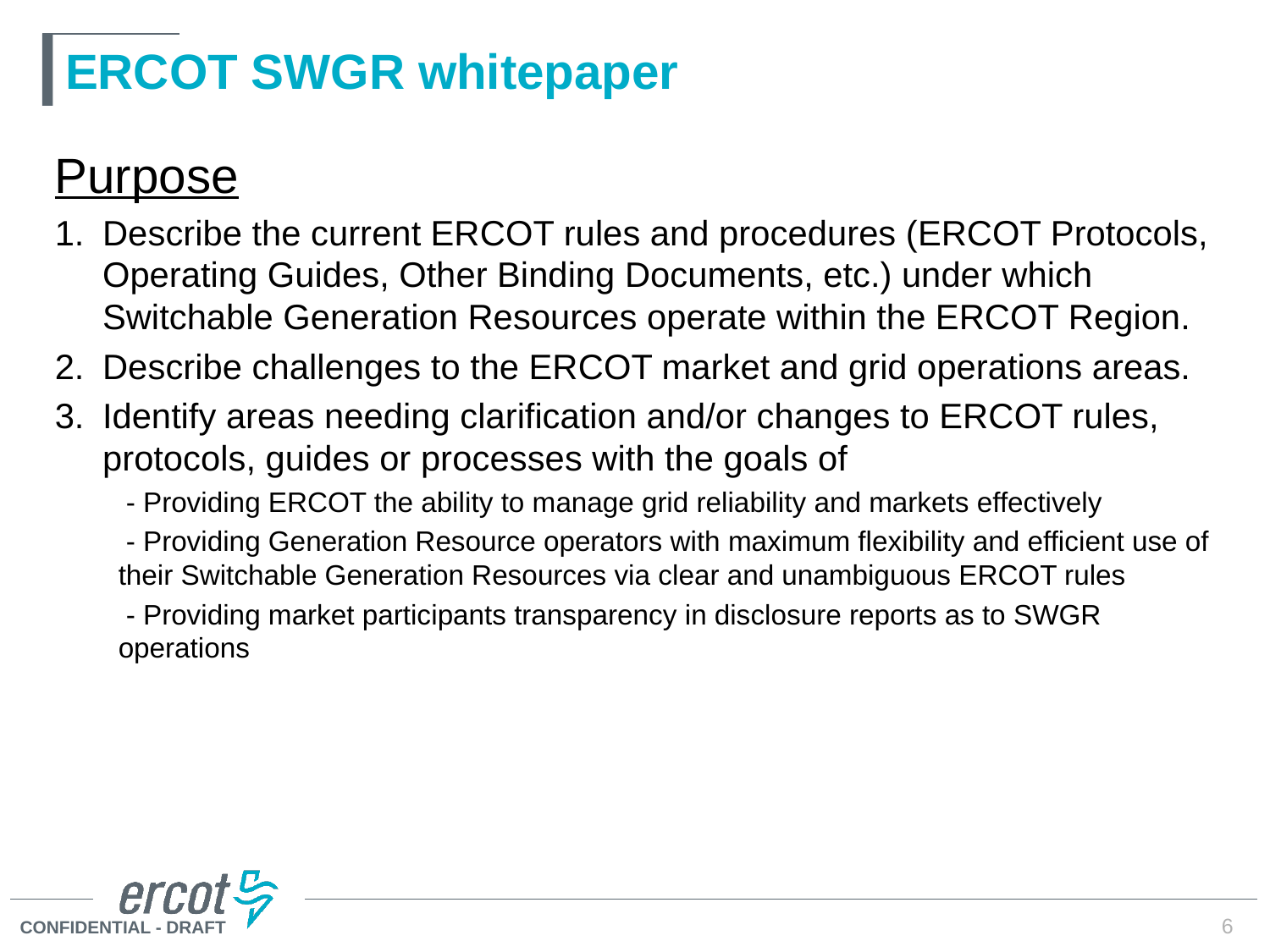

# ERCOT SWGR whitepaper
Purpose
Describe the current ERCOT rules and procedures (ERCOT Protocols, Operating Guides, Other Binding Documents, etc.) under which Switchable Generation Resources operate within the ERCOT Region.
Describe challenges to the ERCOT market and grid operations areas.
Identify areas needing clarification and/or changes to ERCOT rules, protocols, guides or processes with the goals of
 - Providing ERCOT the ability to manage grid reliability and markets effectively
 - Providing Generation Resource operators with maximum flexibility and efficient use of their Switchable Generation Resources via clear and unambiguous ERCOT rules
 - Providing market participants transparency in disclosure reports as to SWGR operations

6